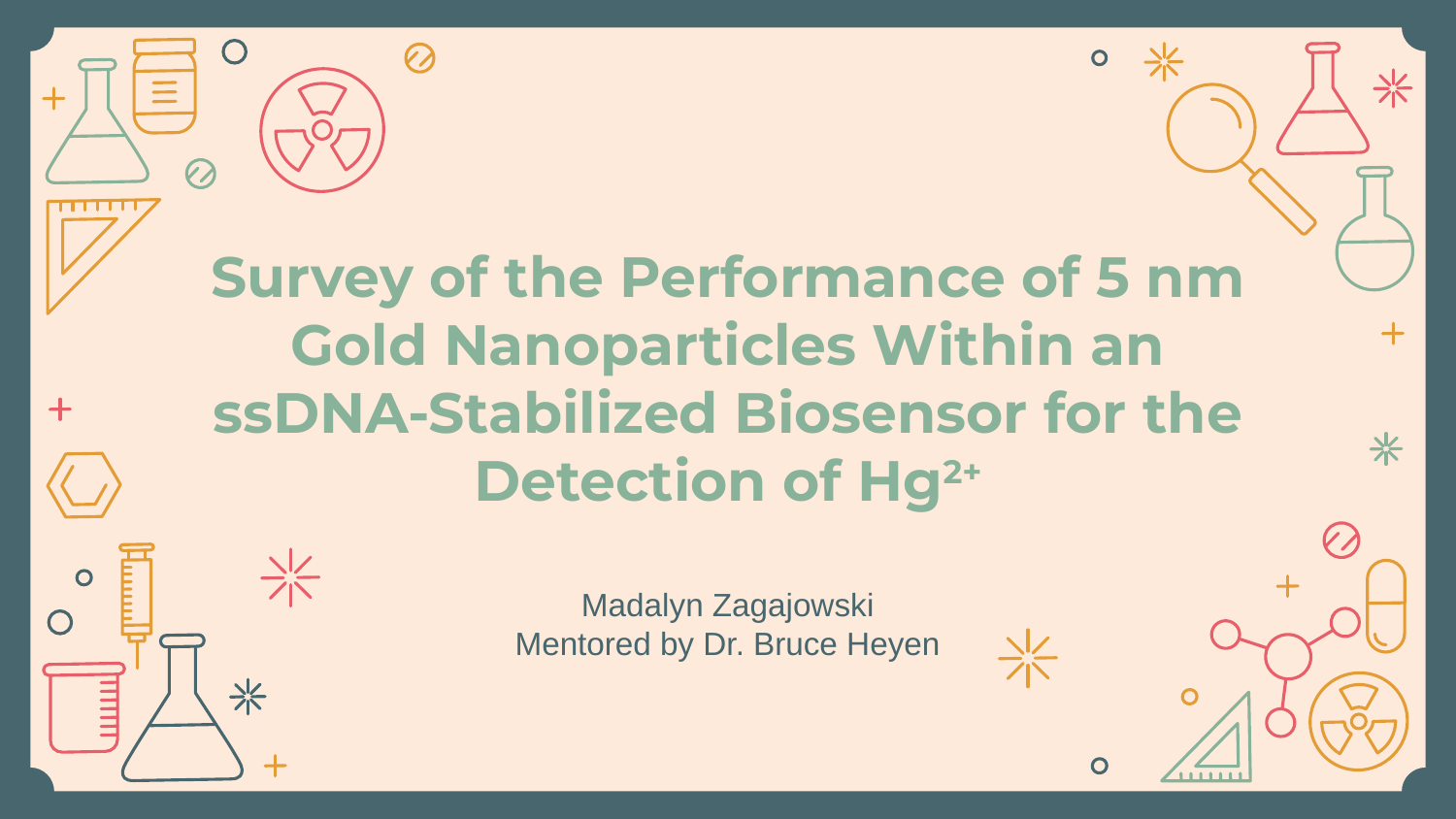

# Survey of the Performance of 5 nm Gold Nanoparticles Within an ssDNA-Stabilized Biosensor for the Detection of Hg2+
Madalyn Zagajowski
Mentored by Dr. Bruce Heyen